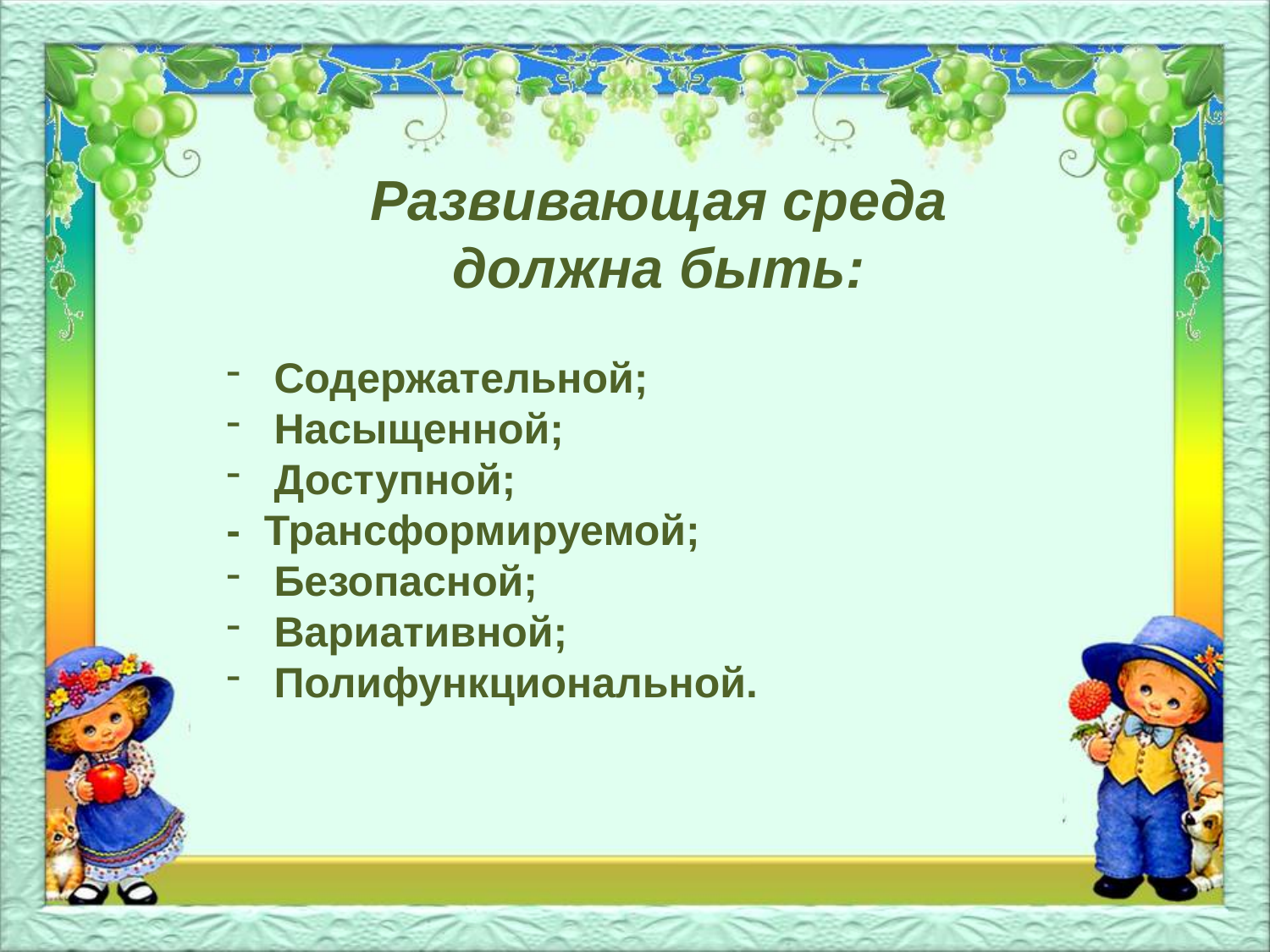

Развивающая среда
должна быть:

Содержательной;
Насыщенной;
Доступной;
-  Трансформируемой;
Безопасной;
Вариативной;
Полифункциональной.